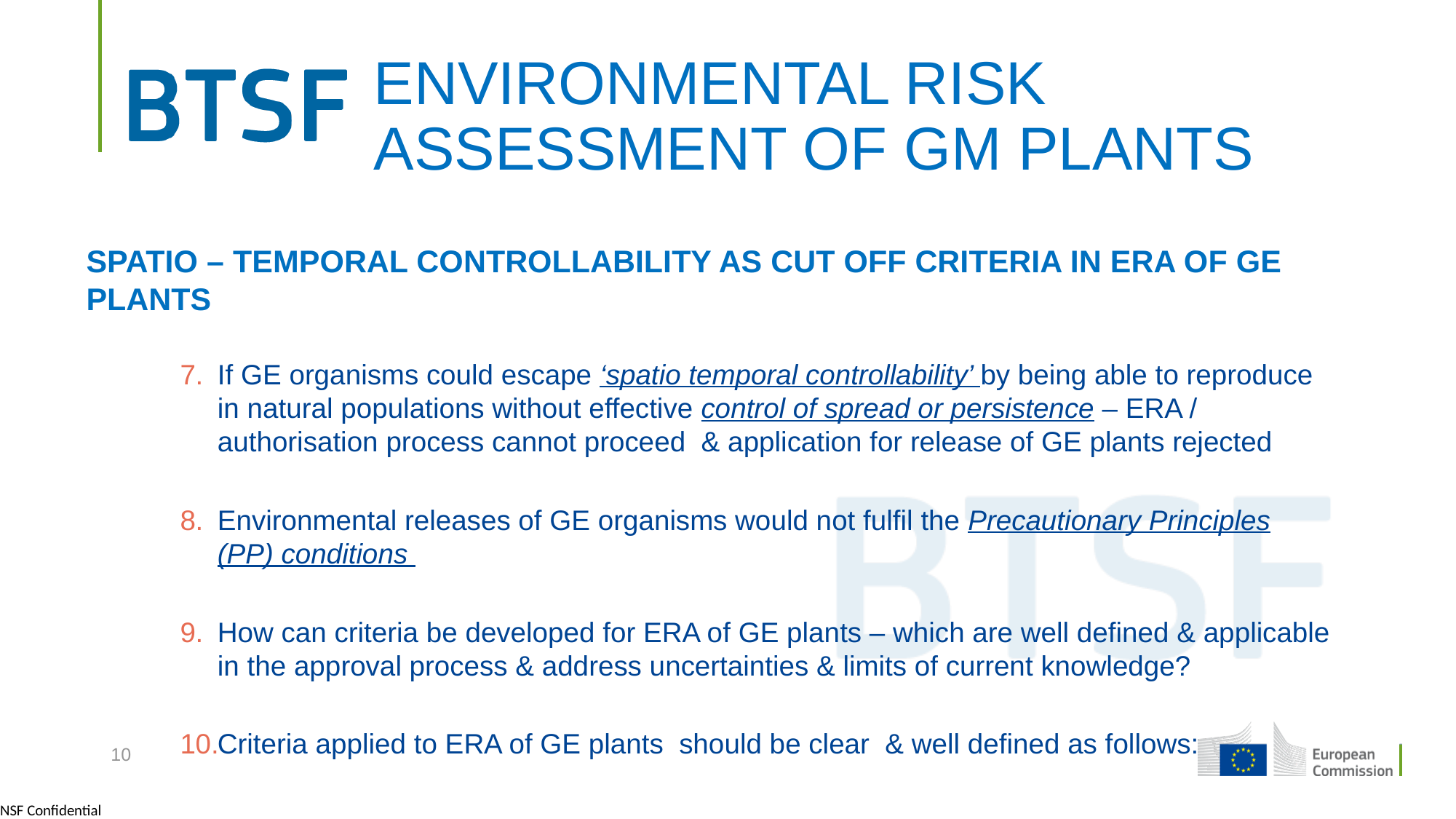

# ENVIRONMENTAL RISK ASSESSMENT OF GM PLANTS

SPATIO – TEMPORAL CONTROLLABILITY AS CUT OFF CRITERIA IN ERA OF GE PLANTS

If GE organisms could escape ‘spatio temporal controllability’ by being able to reproduce in natural populations without effective control of spread or persistence – ERA / authorisation process cannot proceed  & application for release of GE plants rejected

Environmental releases of GE organisms would not fulfil the Precautionary Principles (PP) conditions

How can criteria be developed for ERA of GE plants – which are well defined & applicable in the approval process & address uncertainties & limits of current knowledge?

Criteria applied to ERA of GE plants  should be clear  & well defined as follows:

10